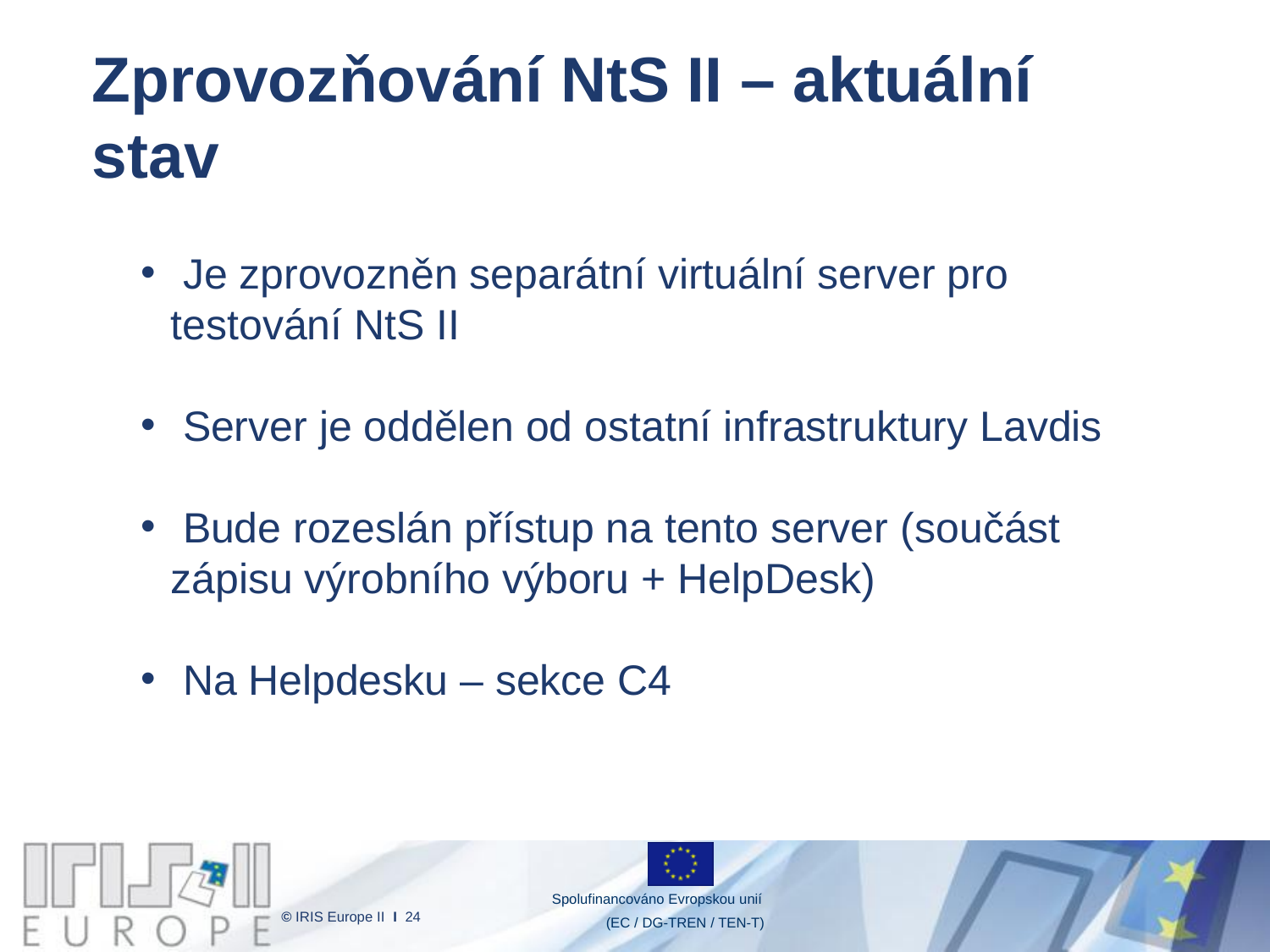

# Zprovozňování NtS II – aktuální stav
 Je zprovozněn separátní virtuální server pro testování NtS II

 Server je oddělen od ostatní infrastruktury Lavdis

 Bude rozeslán přístup na tento server (součást zápisu výrobního výboru + HelpDesk)

 Na Helpdesku – sekce C4